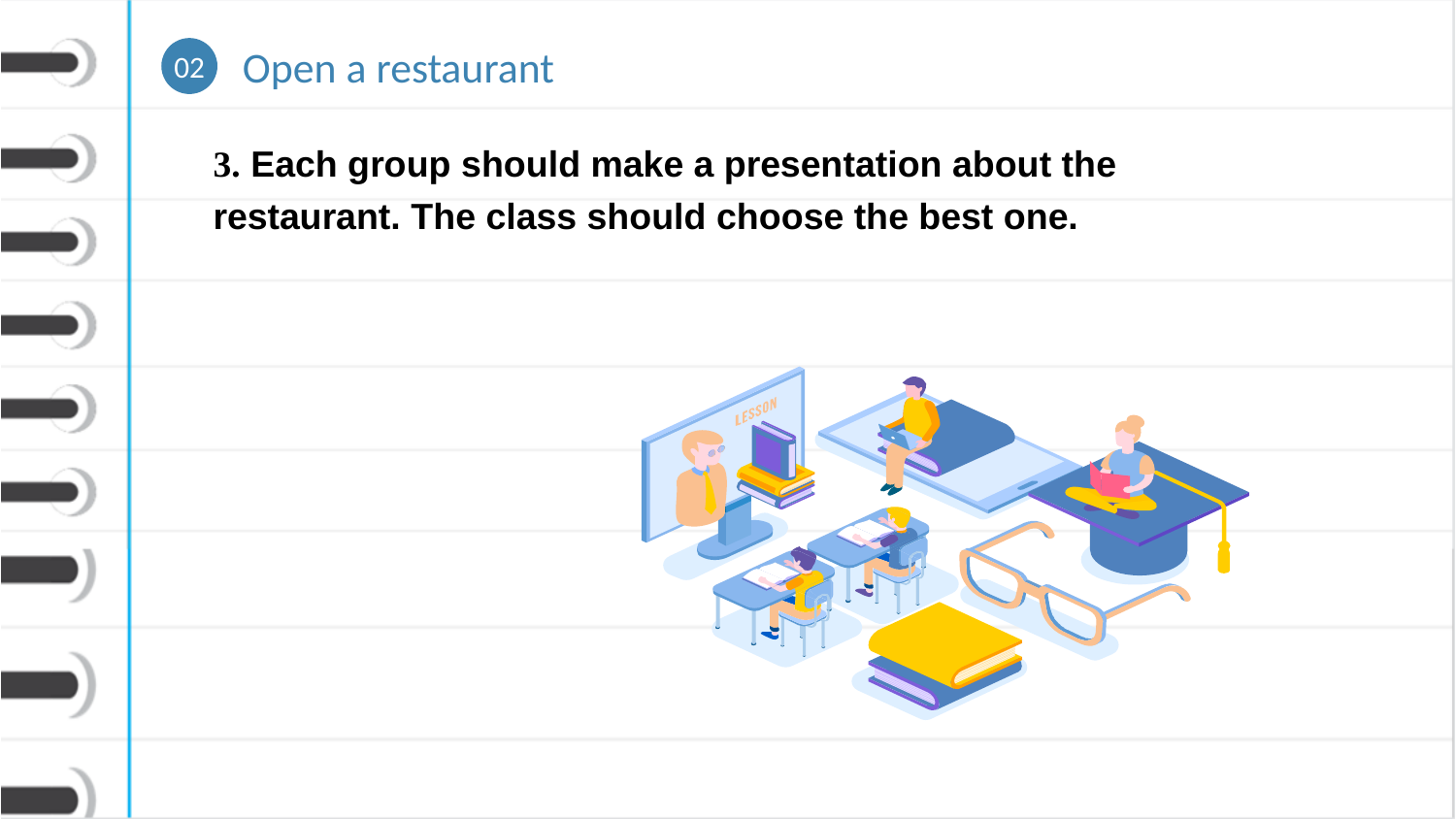

Open a restaurant

02
01
3. Each group should make a presentation about the restaurant. The class should choose the best one.